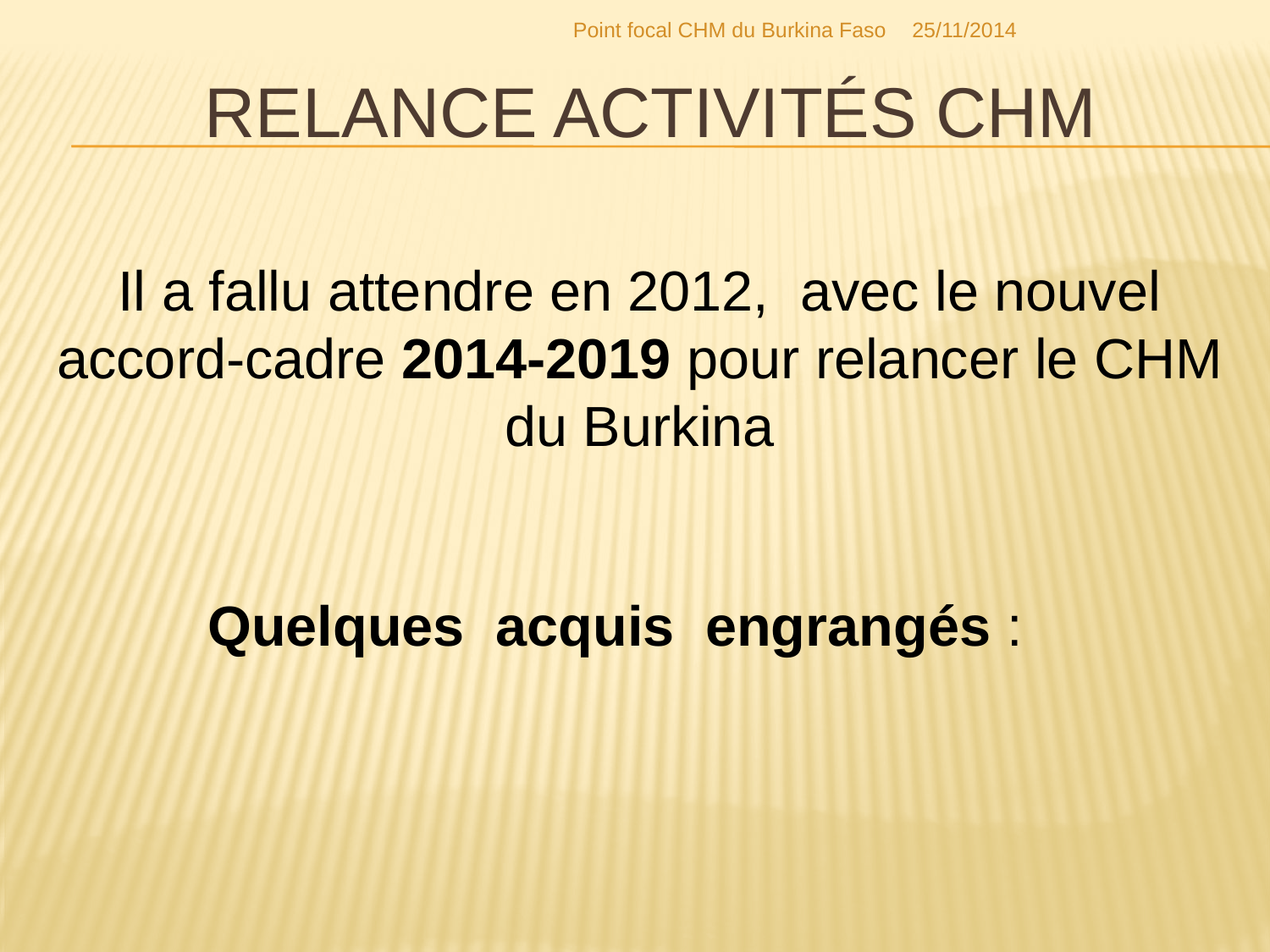

Point focal CHM du Burkina Faso
25/11/2014
# Relance activités CHM
Il a fallu attendre en 2012,  avec le nouvel accord-cadre 2014-2019 pour relancer le CHM du Burkina
Quelques  acquis  engrangés :